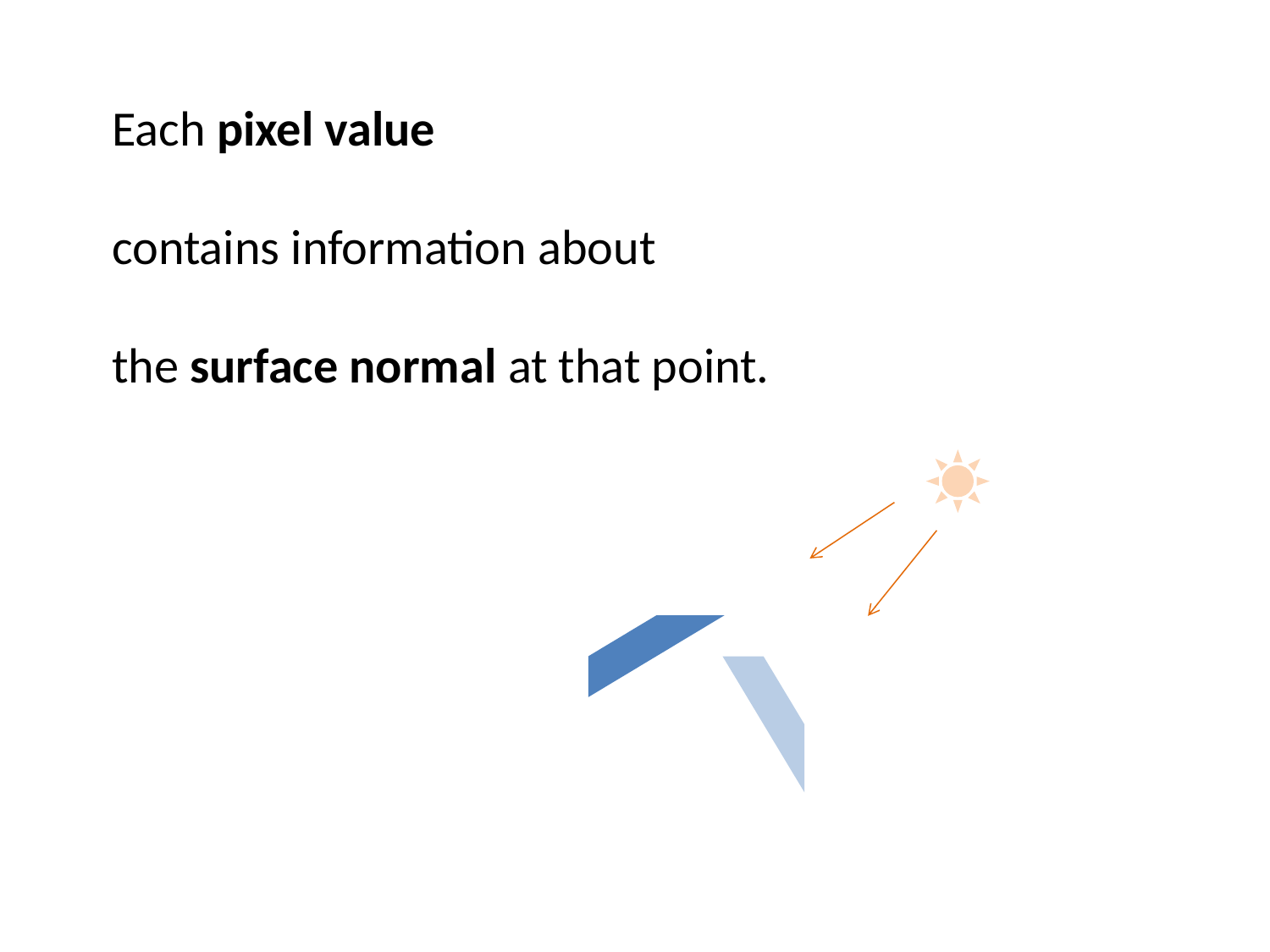

Each pixel value

contains information about

the surface normal at that point.